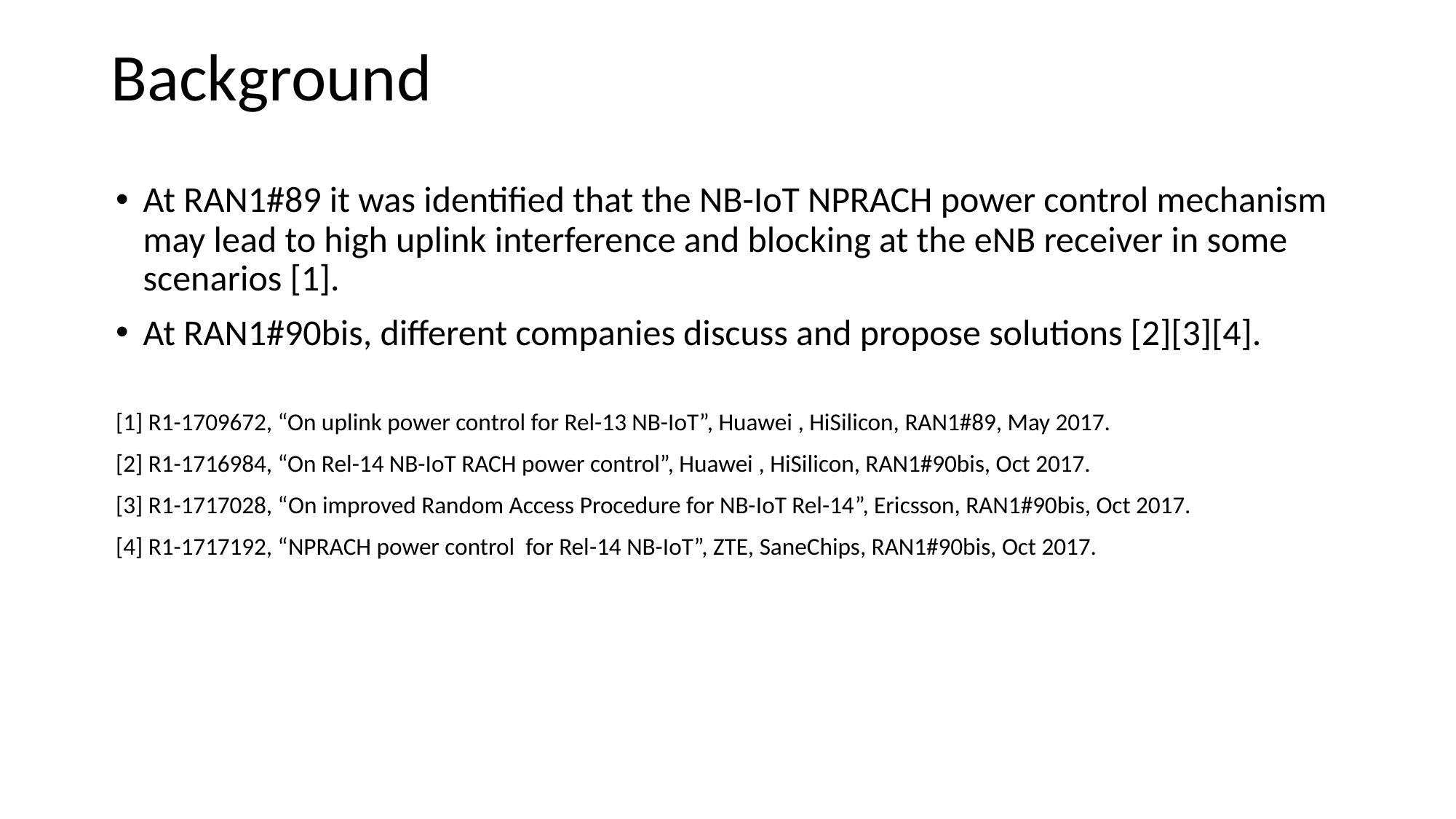

# Background
At RAN1#89 it was identified that the NB-IoT NPRACH power control mechanism may lead to high uplink interference and blocking at the eNB receiver in some scenarios [1].
At RAN1#90bis, different companies discuss and propose solutions [2][3][4].

[1] R1-1709672, “On uplink power control for Rel-13 NB-IoT”, Huawei , HiSilicon, RAN1#89, May 2017.
[2] R1-1716984, “On Rel-14 NB-IoT RACH power control”, Huawei , HiSilicon, RAN1#90bis, Oct 2017.
[3] R1-1717028, “On improved Random Access Procedure for NB-IoT Rel-14”, Ericsson, RAN1#90bis, Oct 2017.
[4] R1-1717192, “NPRACH power control  for Rel-14 NB-IoT”, ZTE, SaneChips, RAN1#90bis, Oct 2017.